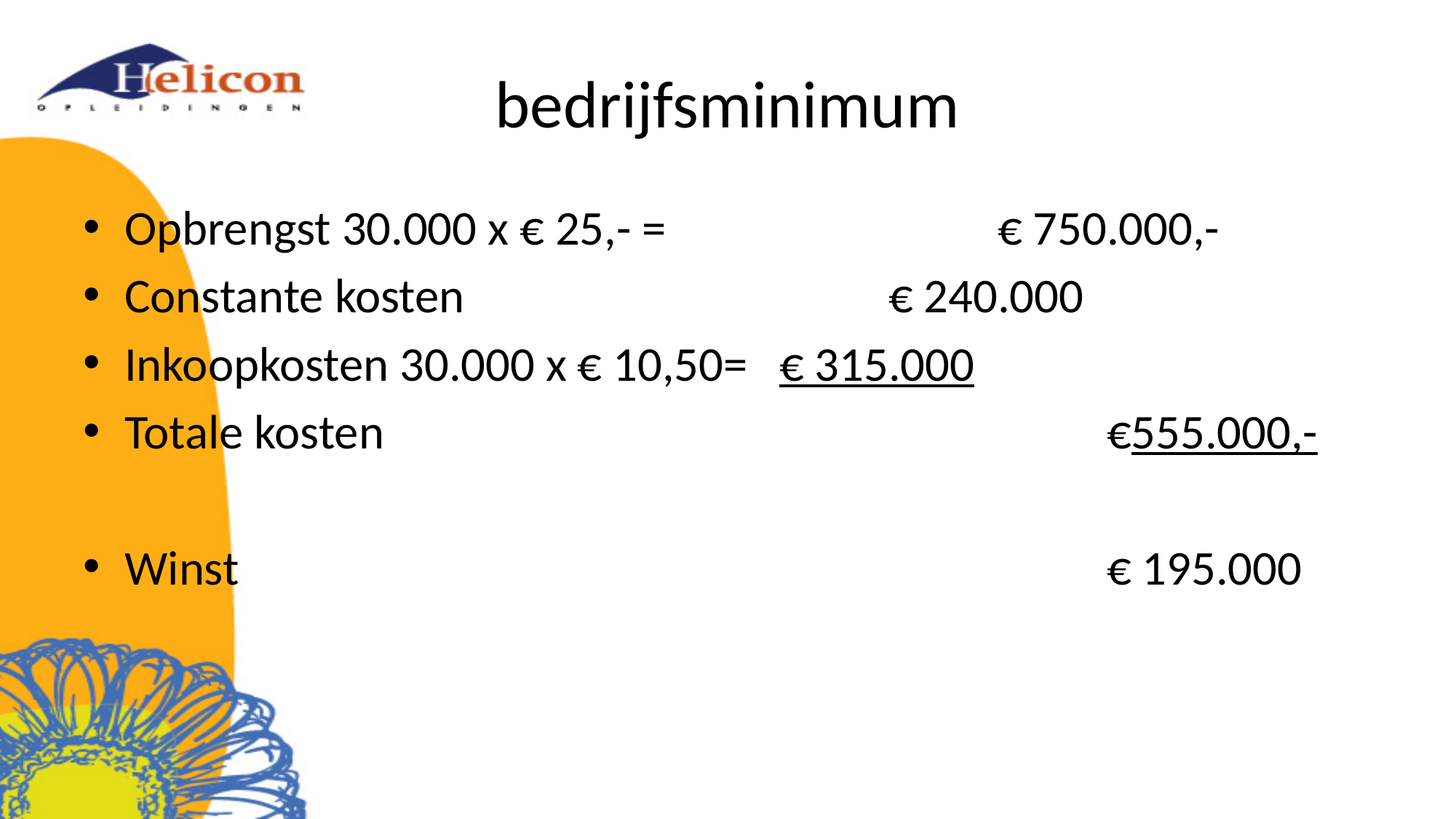

# bedrijfsminimum
Opbrengst 30.000 x € 25,- =				€ 750.000,-
Constante kosten				€ 240.000
Inkoopkosten 30.000 x € 10,50=	€ 315.000
Totale kosten							€555.000,-

Winst								€ 195.000